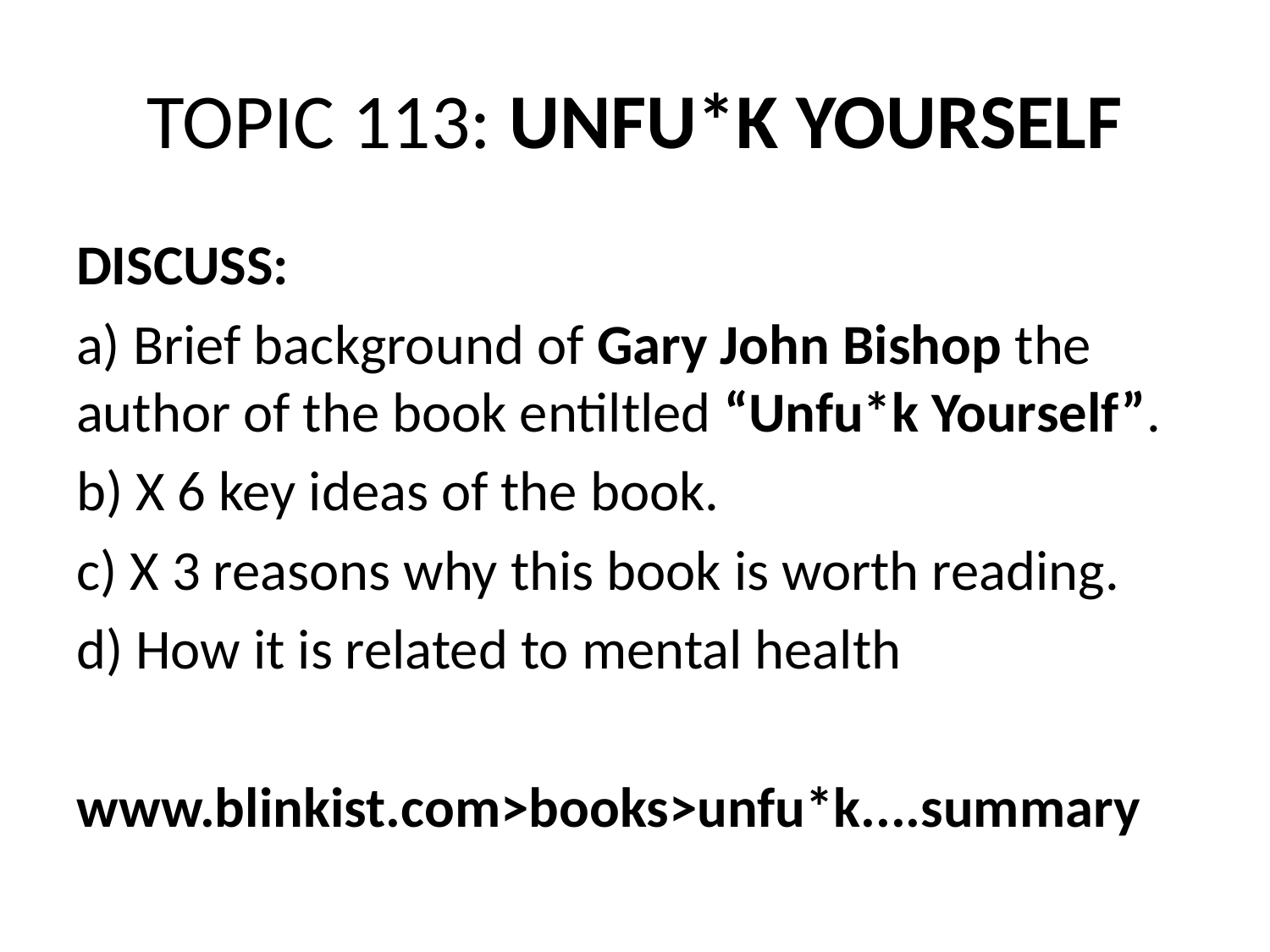

# TOPIC 113: UNFU*K YOURSELF
DISCUSS:
a) Brief background of Gary John Bishop the author of the book entiltled “Unfu*k Yourself”.
b) X 6 key ideas of the book.
c) X 3 reasons why this book is worth reading.
d) How it is related to mental health

www.blinkist.com>books>unfu*k....summary